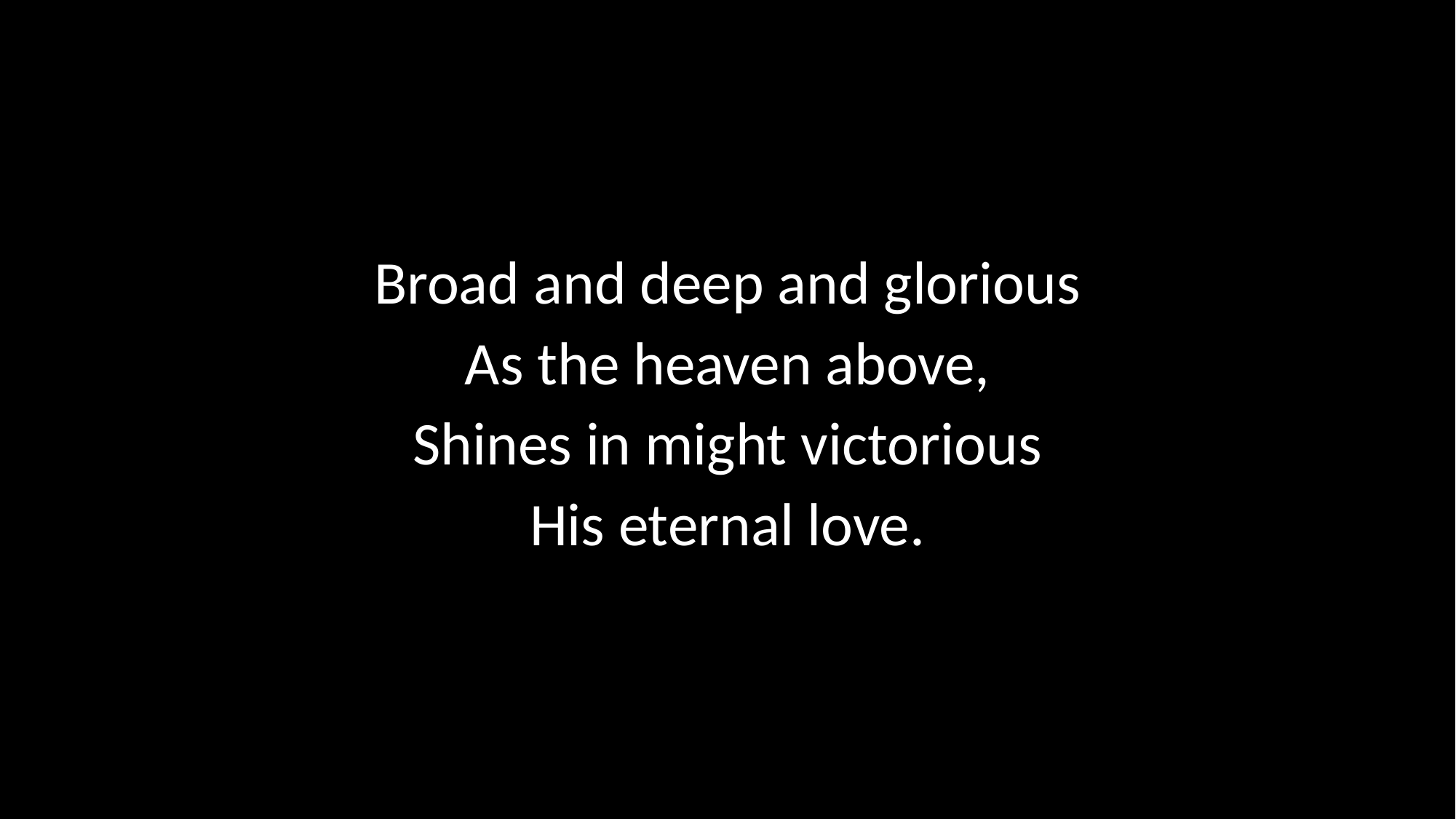

Broad and deep and glorious
As the heaven above,
Shines in might victorious
His eternal love.